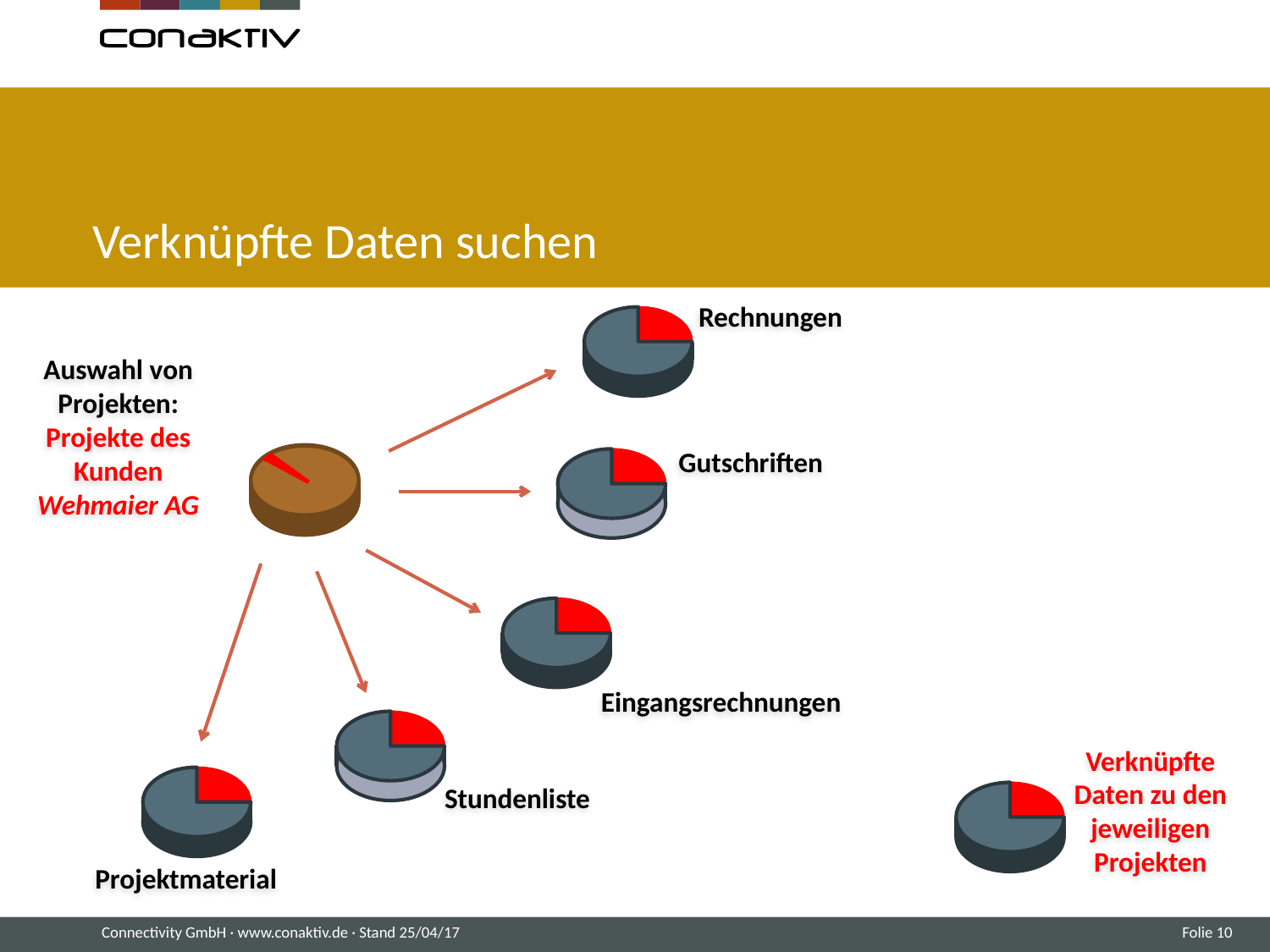

# Verknüpfte Daten suchen
Rechnungen

Auswahl von Projekten:
Projekte des Kunden Wehmaier AG

Gutschriften

Eingangsrechnungen

Verknüpfte Daten zu den jeweiligen Projekten

Stundenliste

Projektmaterial